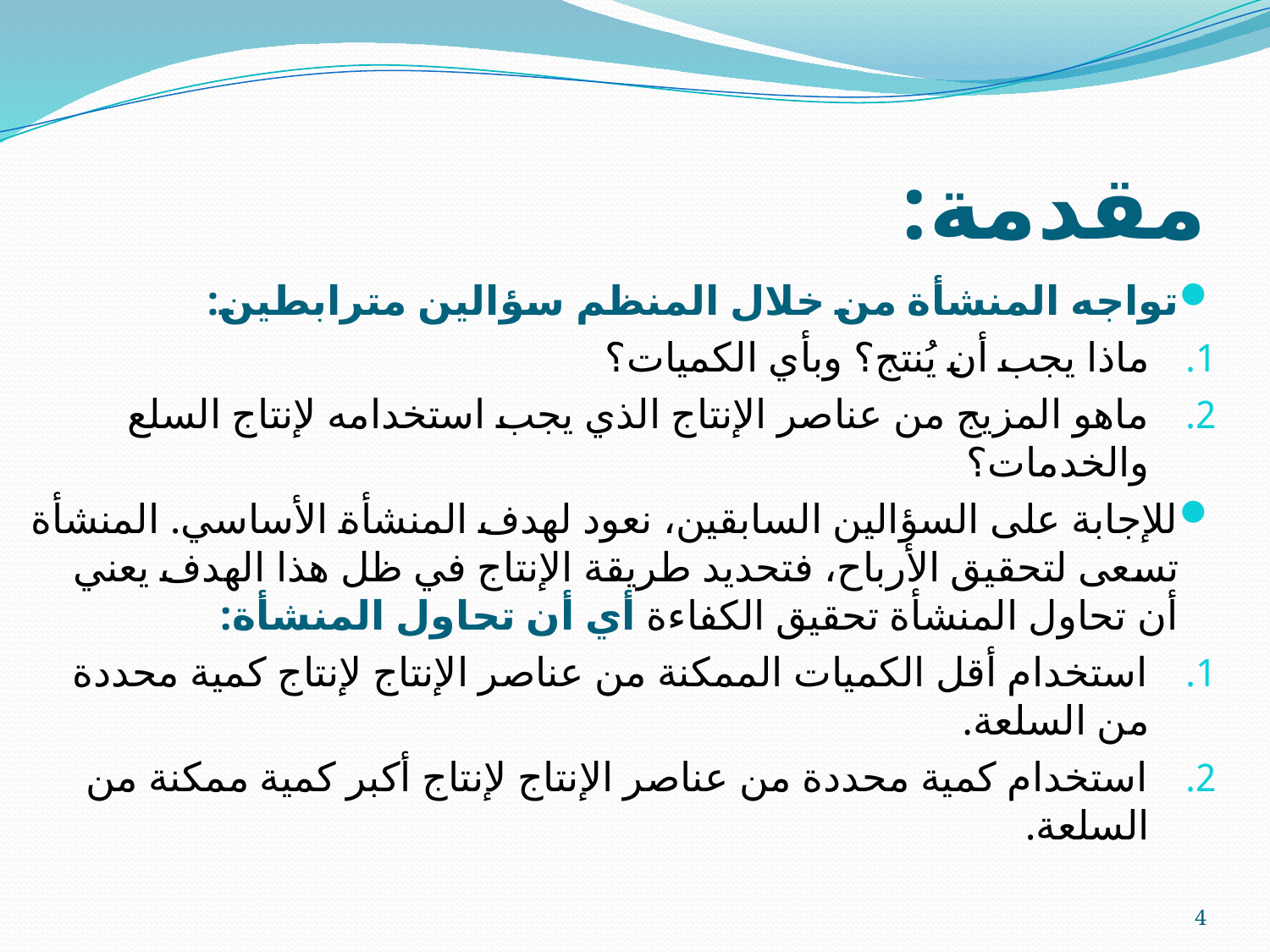

# مقدمة:
تواجه المنشأة من خلال المنظم سؤالين مترابطين:
ماذا يجب أن يُنتج؟ وبأي الكميات؟
ماهو المزيج من عناصر الإنتاج الذي يجب استخدامه لإنتاج السلع والخدمات؟
للإجابة على السؤالين السابقين، نعود لهدف المنشأة الأساسي. المنشأة تسعى لتحقيق الأرباح، فتحديد طريقة الإنتاج في ظل هذا الهدف يعني أن تحاول المنشأة تحقيق الكفاءة أي أن تحاول المنشأة:
استخدام أقل الكميات الممكنة من عناصر الإنتاج لإنتاج كمية محددة من السلعة.
استخدام كمية محددة من عناصر الإنتاج لإنتاج أكبر كمية ممكنة من السلعة.

4